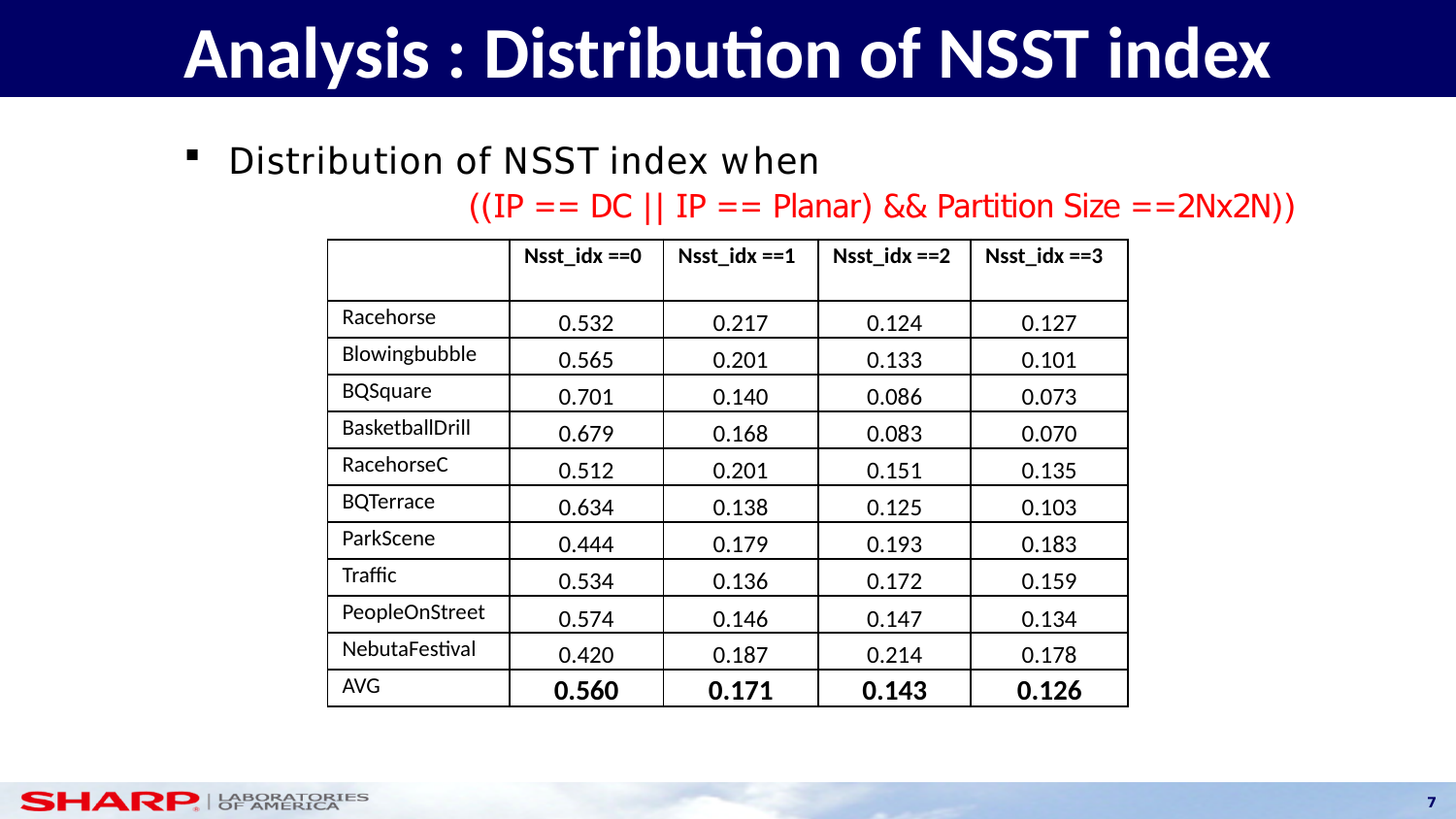

Analysis : Distribution of NSST index
 Distribution of NSST index when
                         ((IP == DC || IP == Planar) && Partition Size ==2Nx2N))
|  | Nsst\_idx ==0 | Nsst\_idx ==1 | Nsst\_idx ==2 | Nsst\_idx ==3 |
| --- | --- | --- | --- | --- |
| Racehorse | 0.532 | 0.217 | 0.124 | 0.127 |
| Blowingbubble | 0.565 | 0.201 | 0.133 | 0.101 |
| BQSquare | 0.701 | 0.140 | 0.086 | 0.073 |
| BasketballDrill | 0.679 | 0.168 | 0.083 | 0.070 |
| RacehorseC | 0.512 | 0.201 | 0.151 | 0.135 |
| BQTerrace | 0.634 | 0.138 | 0.125 | 0.103 |
| ParkScene | 0.444 | 0.179 | 0.193 | 0.183 |
| Traffic | 0.534 | 0.136 | 0.172 | 0.159 |
| PeopleOnStreet | 0.574 | 0.146 | 0.147 | 0.134 |
| NebutaFestival | 0.420 | 0.187 | 0.214 | 0.178 |
| AVG | 0.560 | 0.171 | 0.143 | 0.126 |